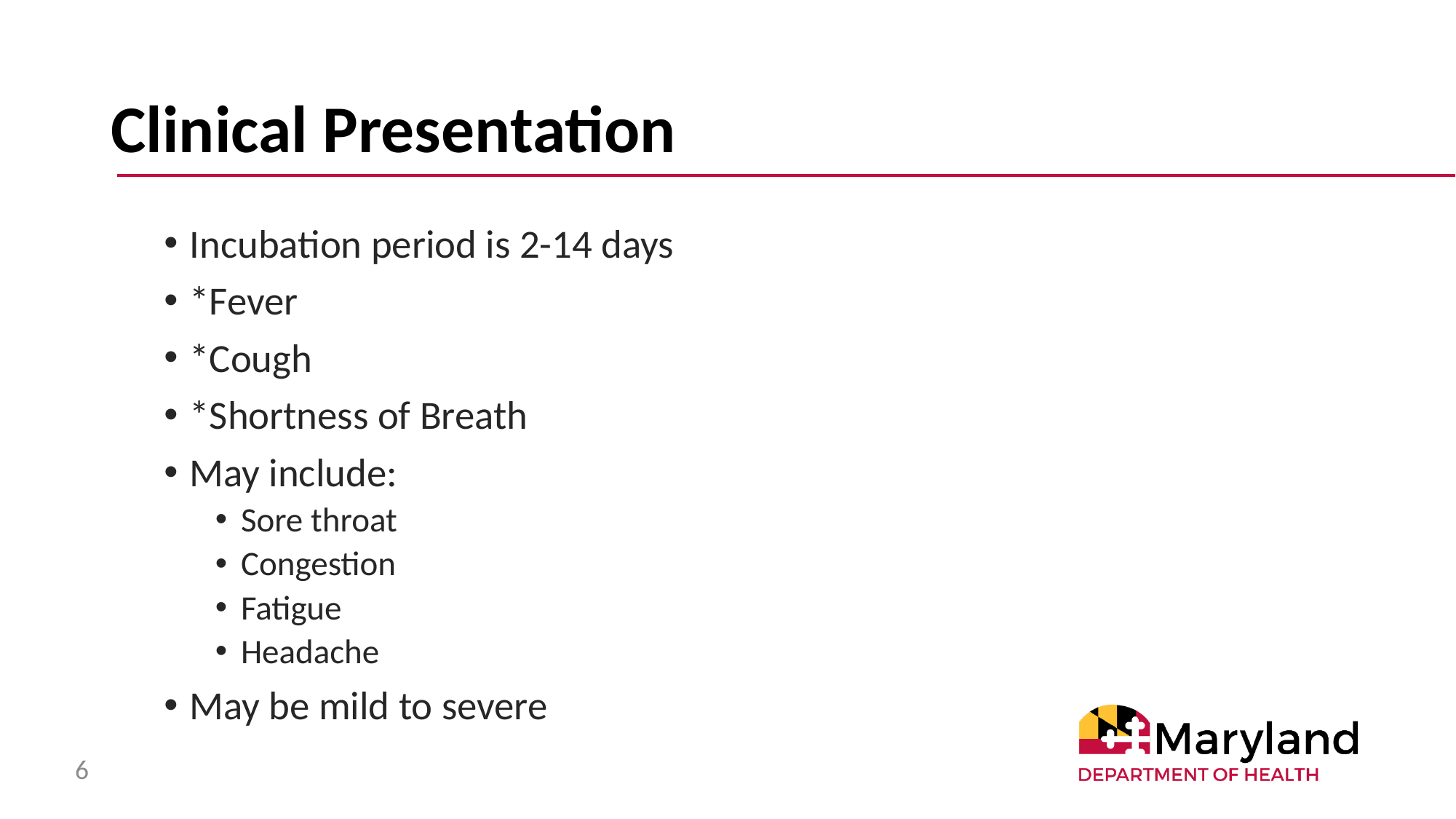

# Clinical Presentation
Incubation period is 2-14 days
*Fever
*Cough
*Shortness of Breath
May include:
Sore throat
Congestion
Fatigue
Headache
May be mild to severe
6